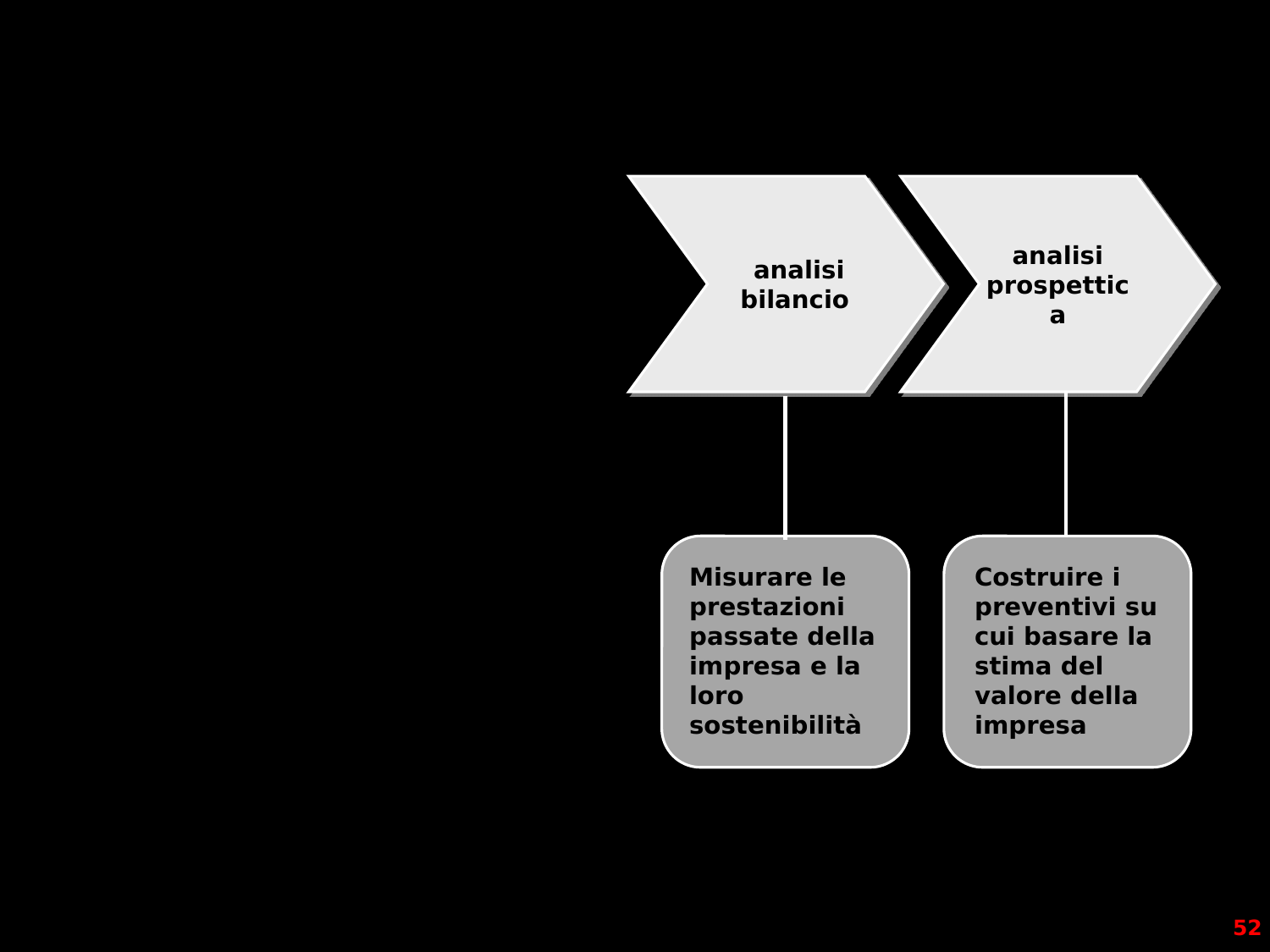

analisi
  bilancio
analisi
prospettica

Misurare le
prestazioni
passate della
impresa e la loro
sostenibilità

Costruire i preventivi su cui basare la stima del valore della impresa
52